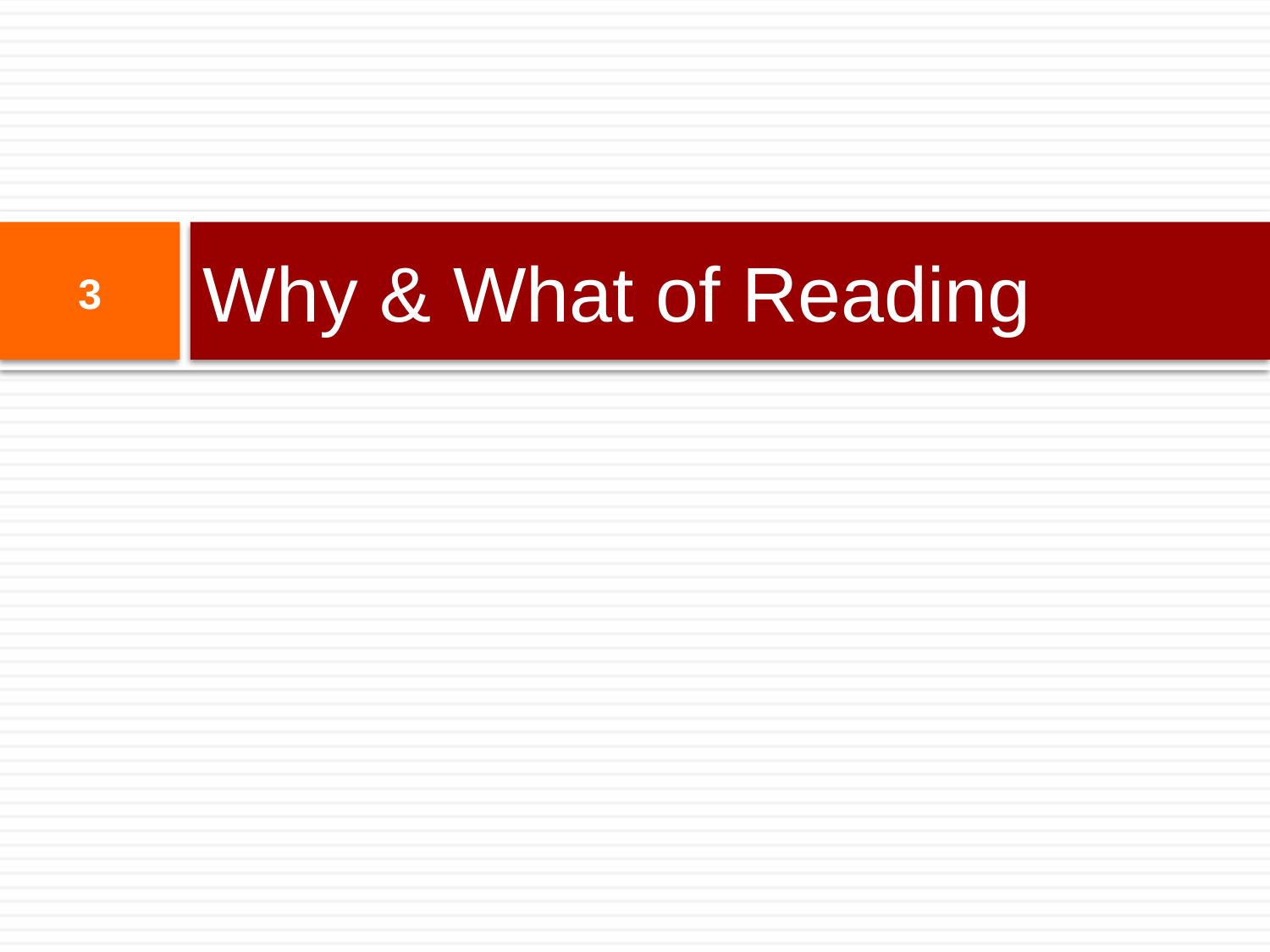

# Why & What of Reading
3